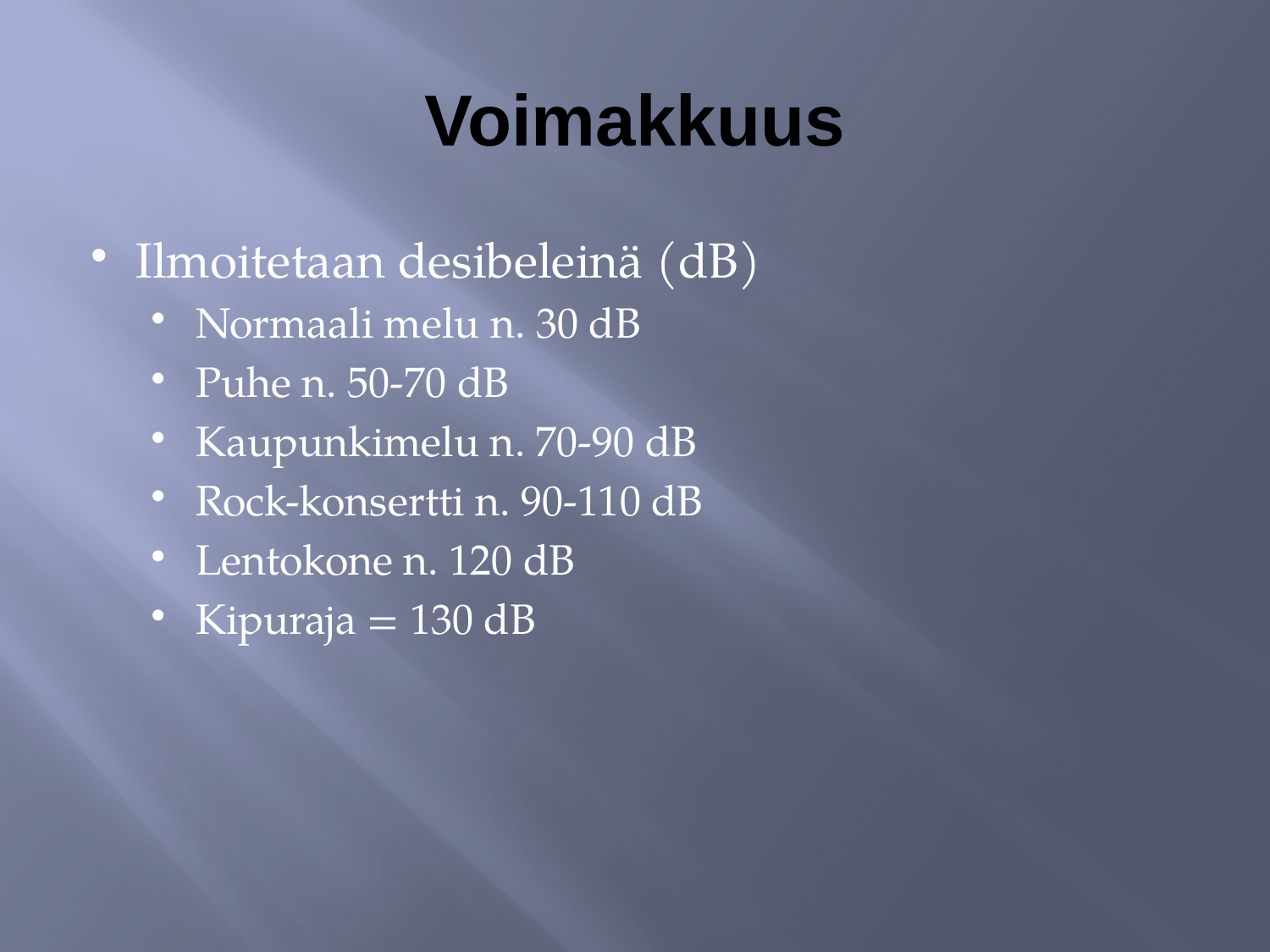

# Voimakkuus
Ilmoitetaan desibeleinä (dB)
Normaali melu n. 30 dB
Puhe n. 50-70 dB
Kaupunkimelu n. 70-90 dB
Rock-konsertti n. 90-110 dB
Lentokone n. 120 dB
Kipuraja = 130 dB